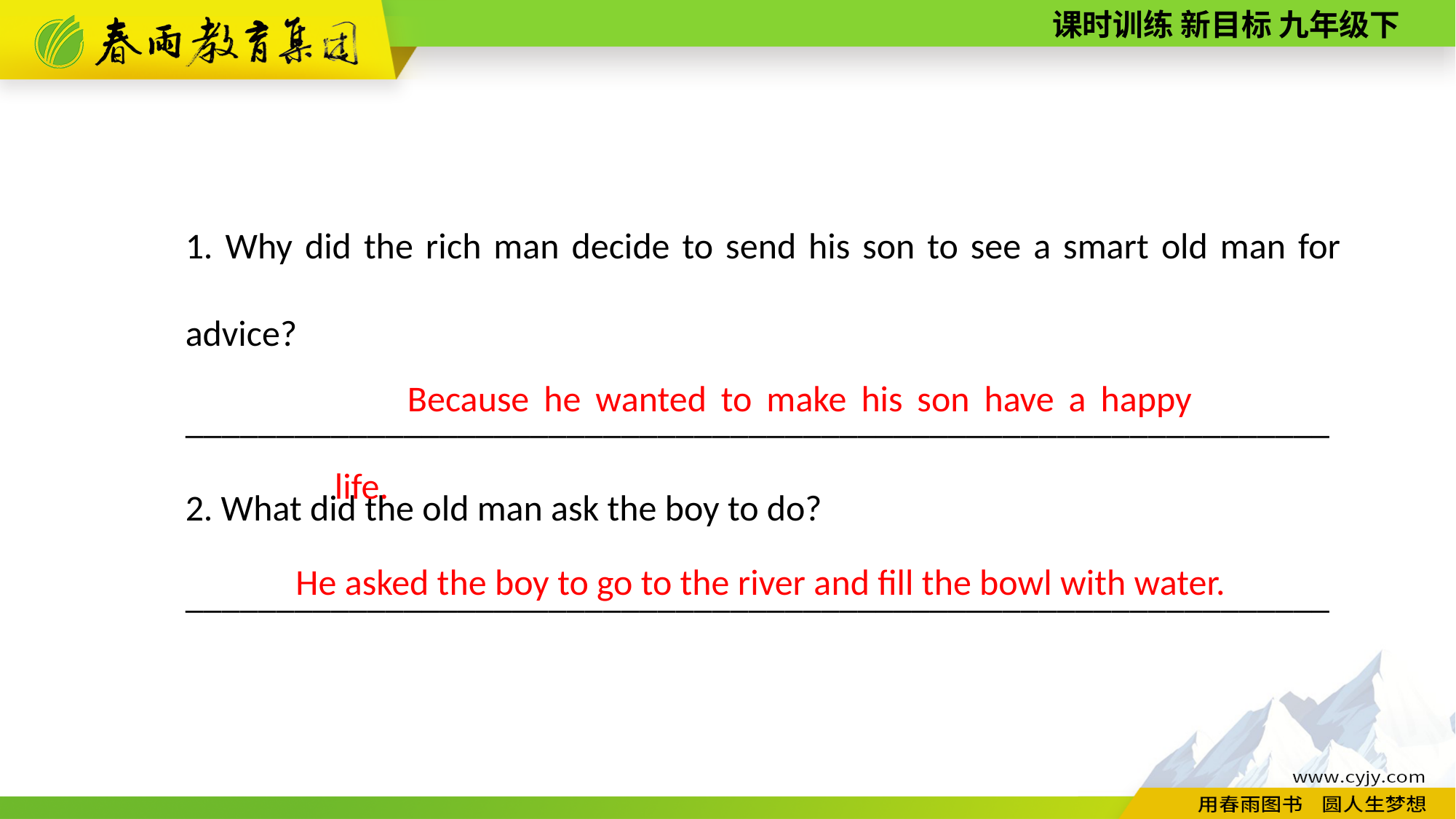

1. Why did the rich man decide to send his son to see a smart old man for advice?
_______________________________________________________________
2. What did the old man ask the boy to do?
_______________________________________________________________
Because he wanted to make his son have a happy life.
He asked the boy to go to the river and fill the bowl with water.